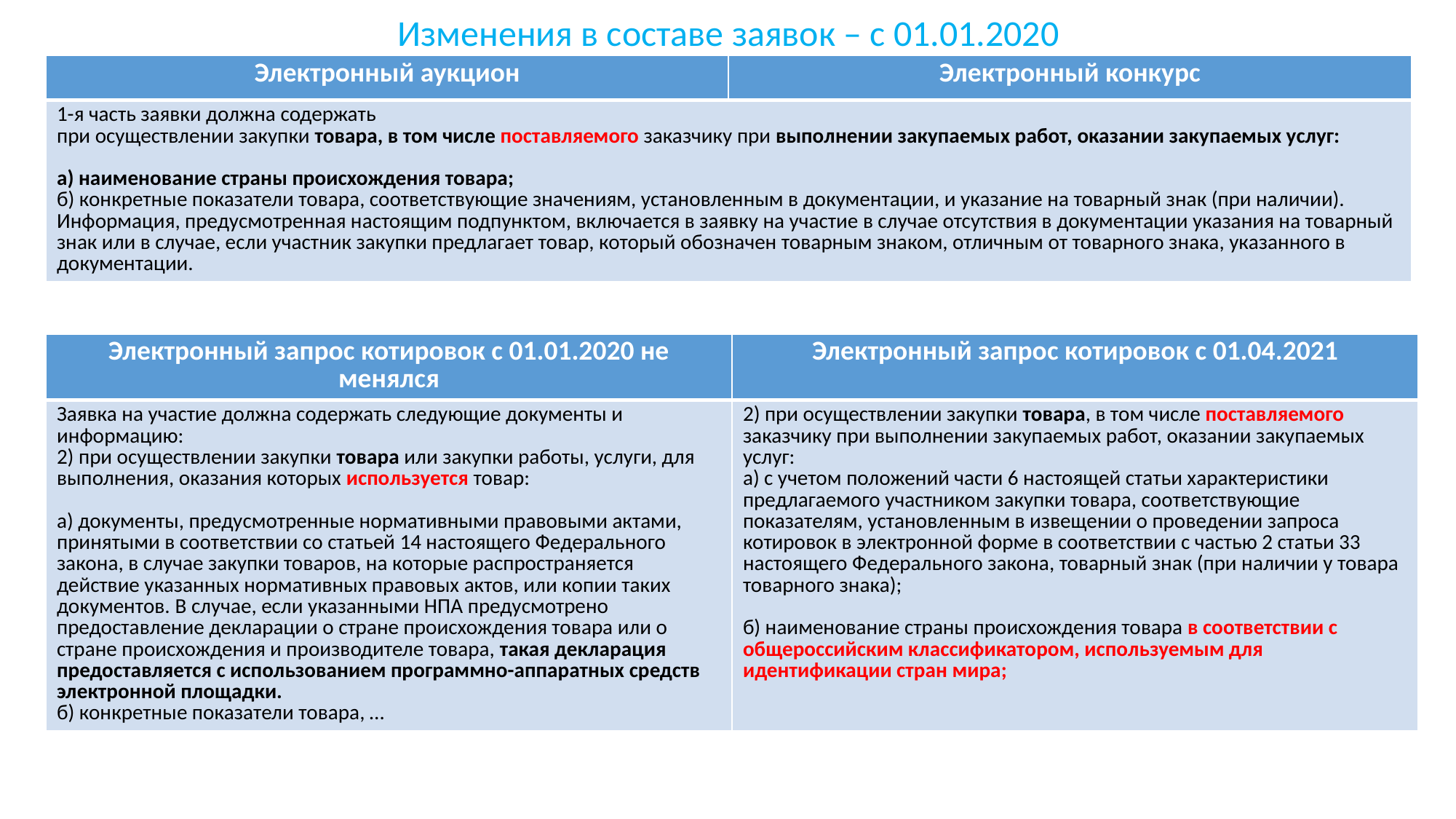

# Изменения в составе заявок – с 01.01.2020
| Электронный аукцион | Электронный конкурс |
| --- | --- |
| 1-я часть заявки должна содержать при осуществлении закупки товара, в том числе поставляемого заказчику при выполнении закупаемых работ, оказании закупаемых услуг: а) наименование страны происхождения товара; б) конкретные показатели товара, соответствующие значениям, установленным в документации, и указание на товарный знак (при наличии). Информация, предусмотренная настоящим подпунктом, включается в заявку на участие в случае отсутствия в документации указания на товарный знак или в случае, если участник закупки предлагает товар, который обозначен товарным знаком, отличным от товарного знака, указанного в документации. |  |
| Электронный запрос котировок с 01.01.2020 не менялся | Электронный запрос котировок с 01.04.2021 |
| --- | --- |
| Заявка на участие должна содержать следующие документы и информацию: 2) при осуществлении закупки товара или закупки работы, услуги, для выполнения, оказания которых используется товар: а) документы, предусмотренные нормативными правовыми актами, принятыми в соответствии со статьей 14 настоящего Федерального закона, в случае закупки товаров, на которые распространяется действие указанных нормативных правовых актов, или копии таких документов. В случае, если указанными НПА предусмотрено предоставление декларации о стране происхождения товара или о стране происхождения и производителе товара, такая декларация предоставляется с использованием программно-аппаратных средств электронной площадки. б) конкретные показатели товара, … | 2) при осуществлении закупки товара, в том числе поставляемого заказчику при выполнении закупаемых работ, оказании закупаемых услуг: а) с учетом положений части 6 настоящей статьи характеристики предлагаемого участником закупки товара, соответствующие показателям, установленным в извещении о проведении запроса котировок в электронной форме в соответствии с частью 2 статьи 33 настоящего Федерального закона, товарный знак (при наличии у товара товарного знака); б) наименование страны происхождения товара в соответствии с общероссийским классификатором, используемым для идентификации стран мира; |